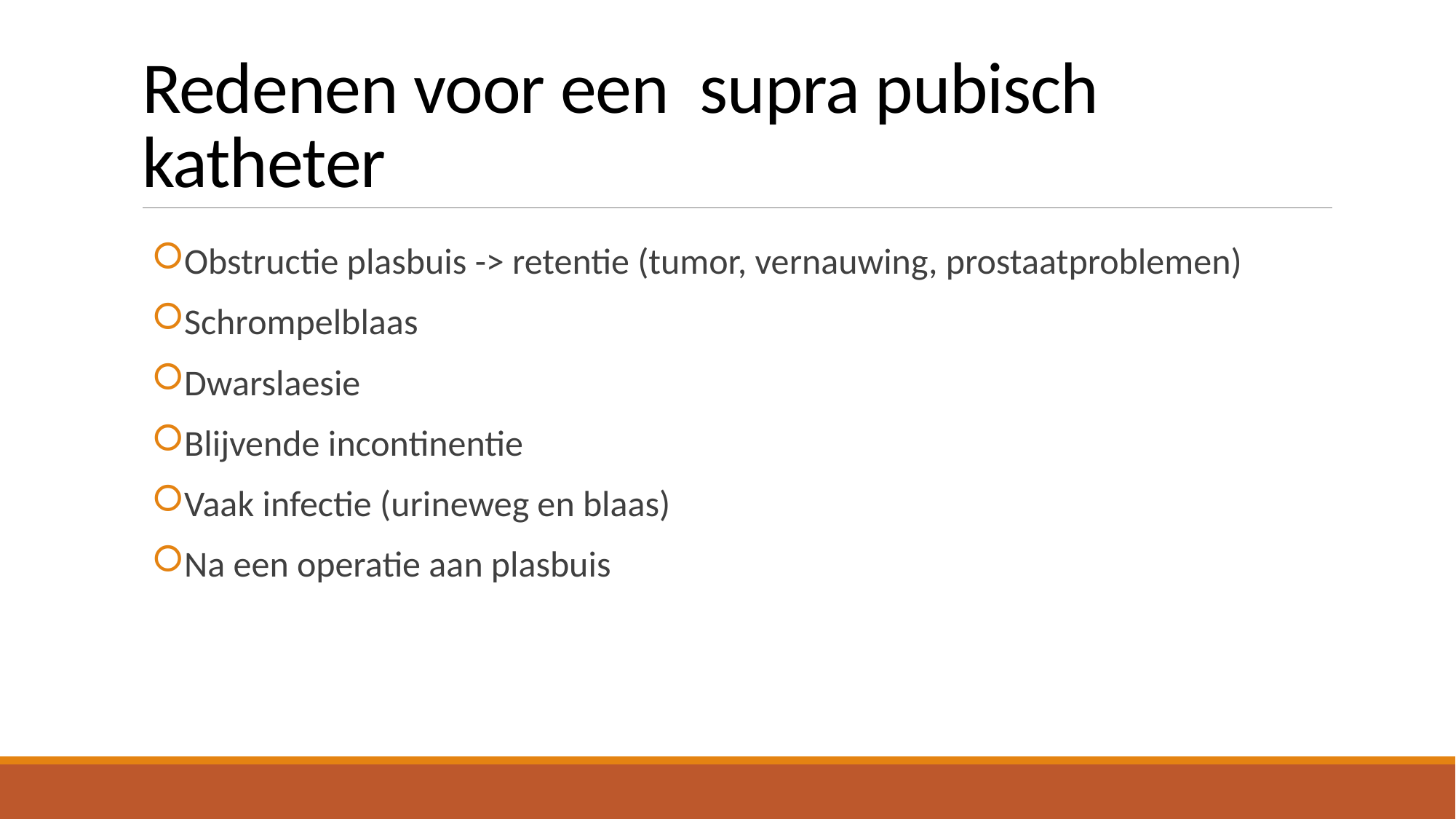

# Redenen voor een  supra pubisch katheter
Obstructie plasbuis -> retentie (tumor, vernauwing, prostaatproblemen)
Schrompelblaas
Dwarslaesie
Blijvende incontinentie
Vaak infectie (urineweg en blaas)
Na een operatie aan plasbuis